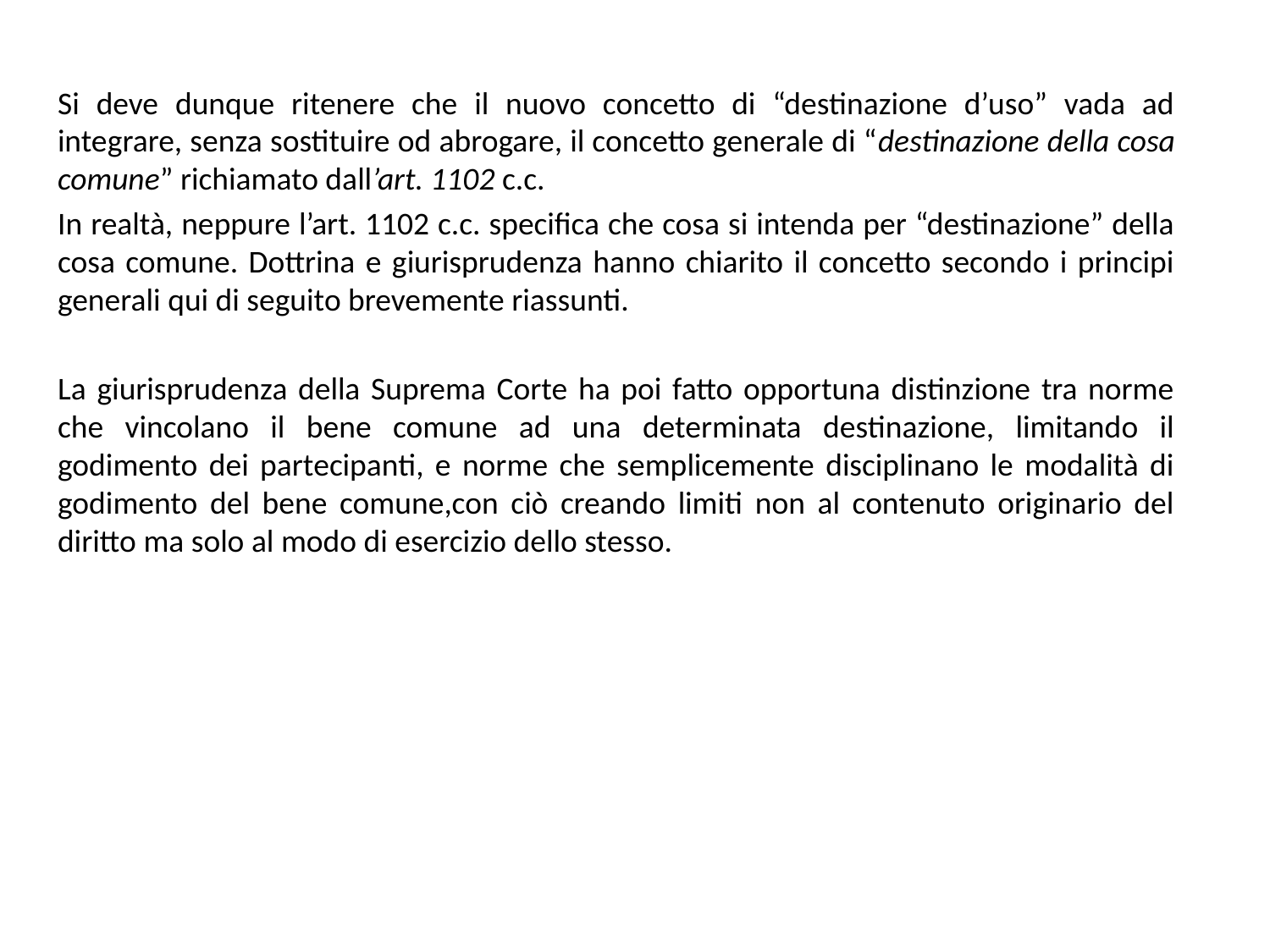

Si deve dunque ritenere che il nuovo concetto di “destinazione d’uso” vada ad integrare, senza sostituire od abrogare, il concetto generale di “destinazione della cosa comune” richiamato dall’art. 1102 c.c.
In realtà, neppure l’art. 1102 c.c. specifica che cosa si intenda per “destinazione” della cosa comune. Dottrina e giurisprudenza hanno chiarito il concetto secondo i principi generali qui di seguito brevemente riassunti.

La giurisprudenza della Suprema Corte ha poi fatto opportuna distinzione tra norme che vincolano il bene comune ad una determinata destinazione, limitando il godimento dei partecipanti, e norme che semplicemente disciplinano le modalità di godimento del bene comune,con ciò creando limiti non al contenuto originario del diritto ma solo al modo di esercizio dello stesso.